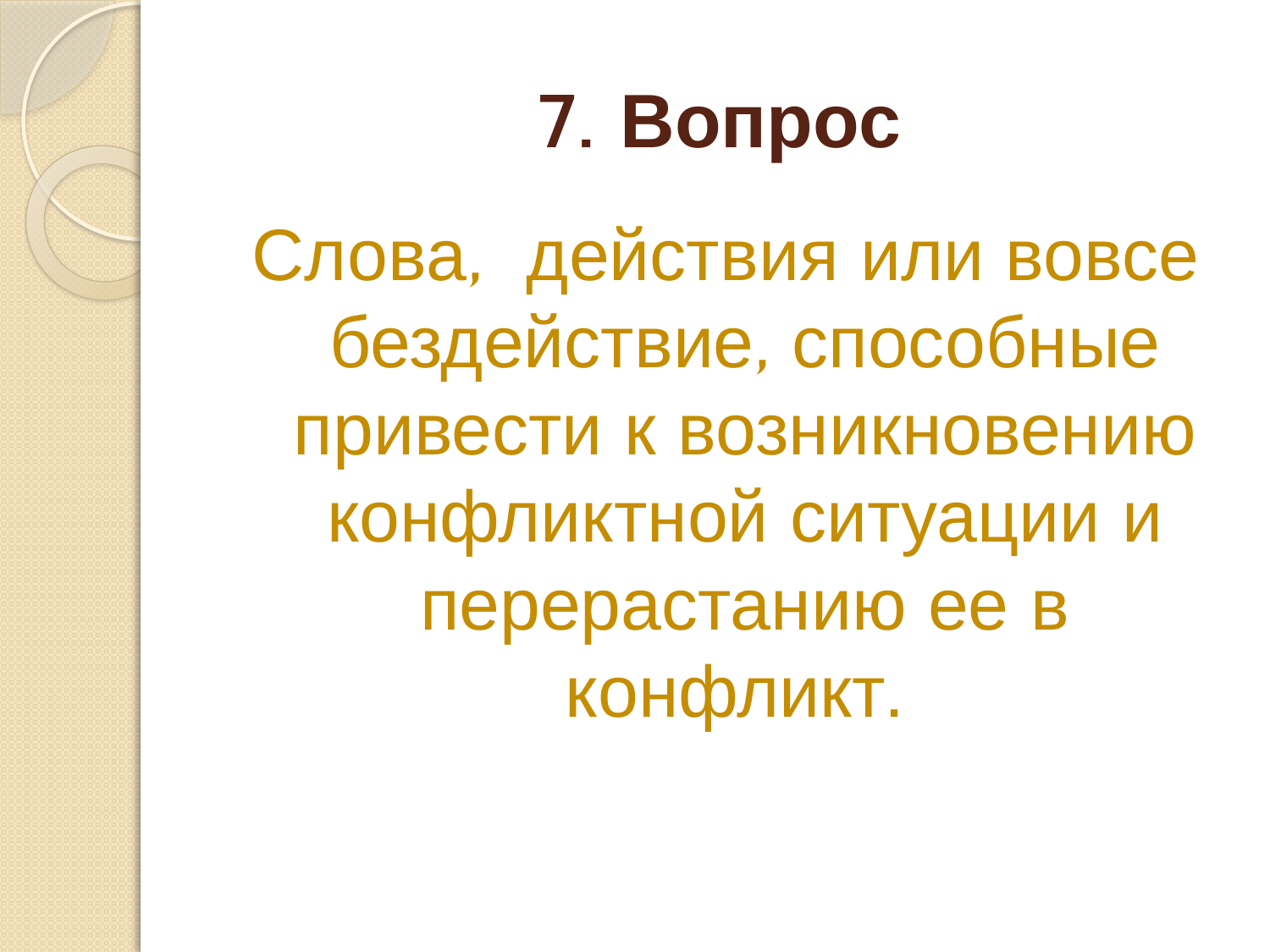

# 7. Вопрос
Слова,  действия или вовсе бездействие, способные привести к возникновению конфликтной ситуации и перерастанию ее в конфликт.